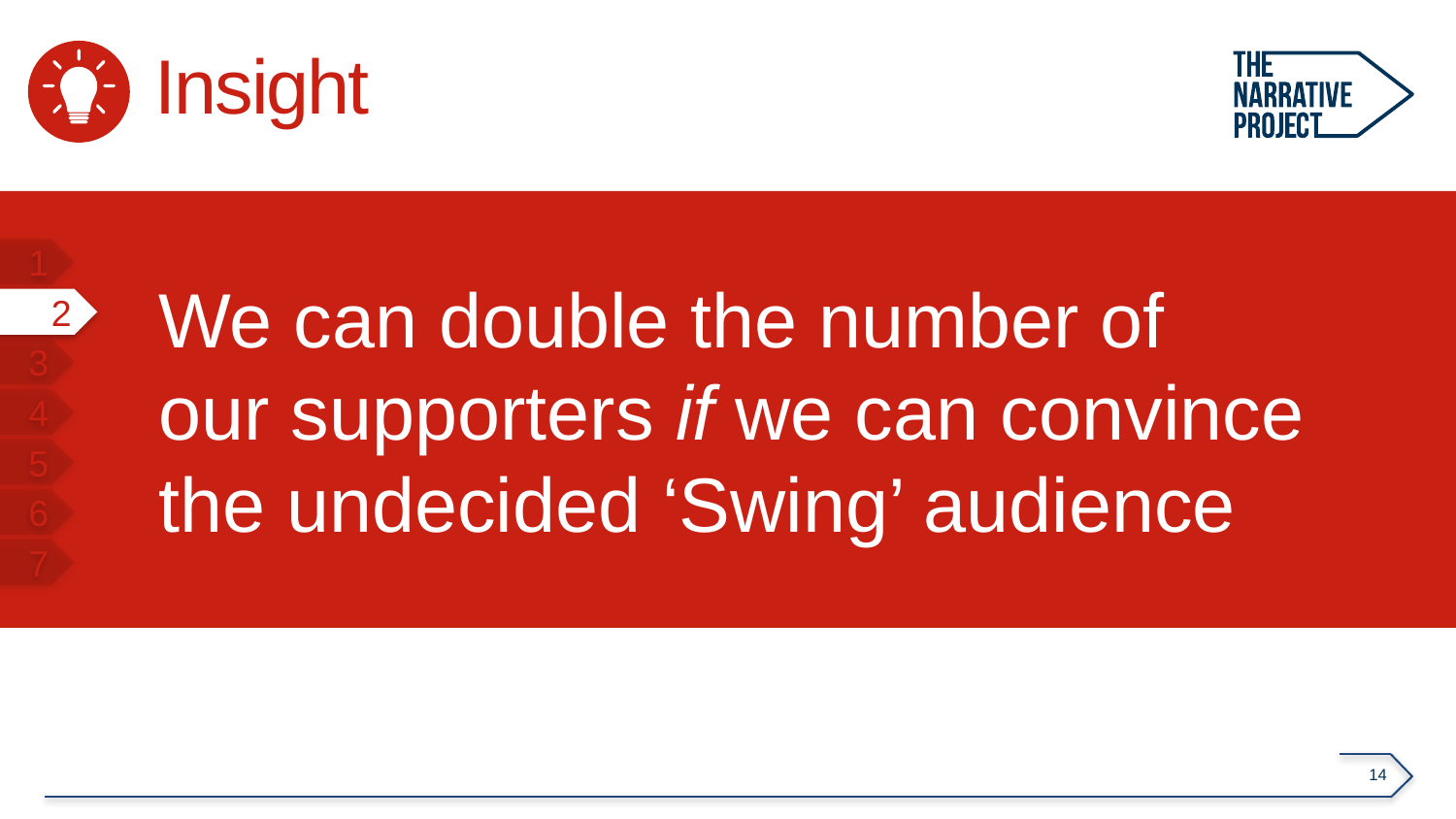

# Insight
We can double the number of
our supporters if we can convince
the undecided ‘Swing’ audience
1
2
3
4
5
6
7
14